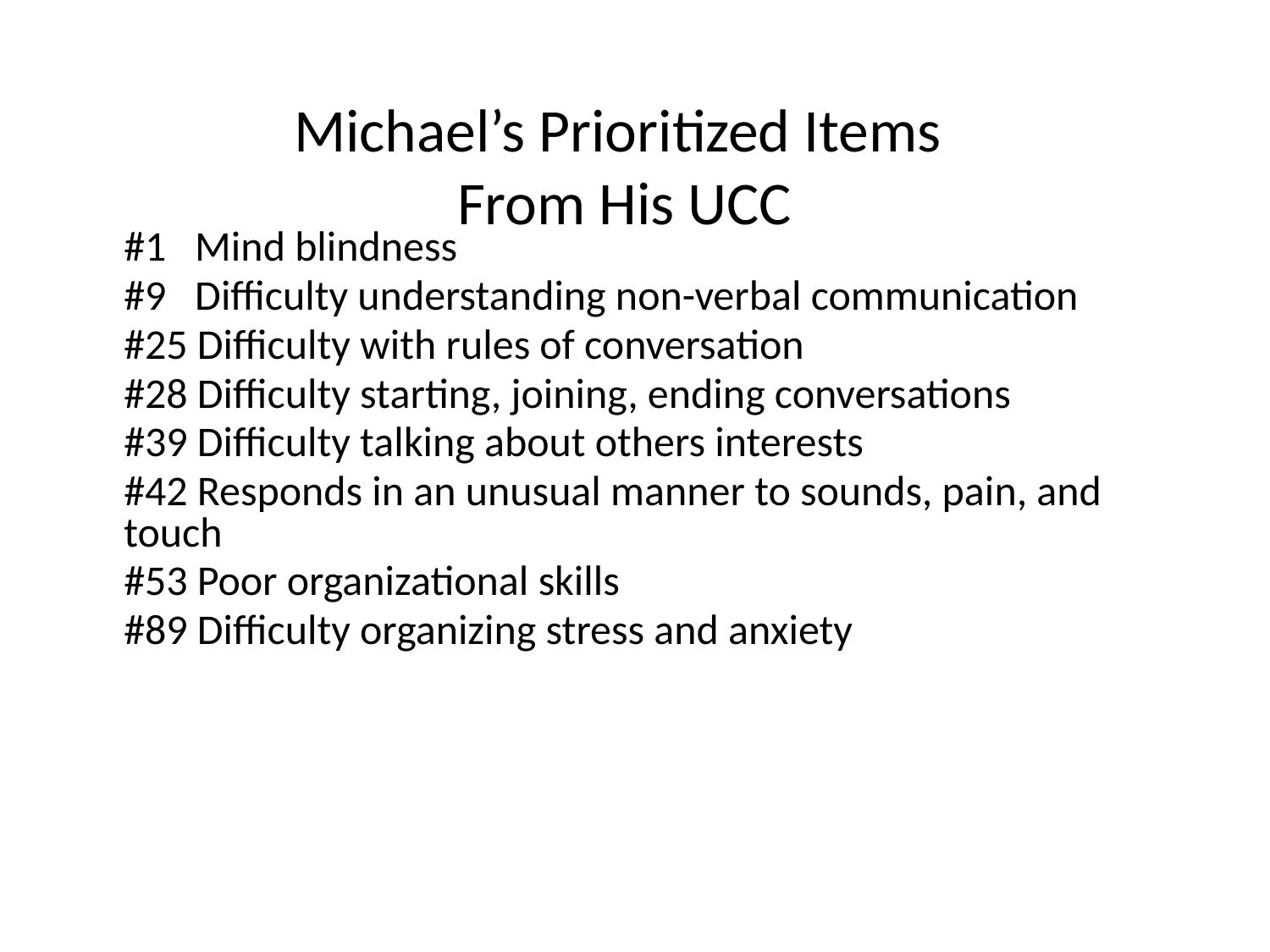

# Michael’s Prioritized Items From His UCC
	#1   Mind blindness
	#9   Difficulty understanding non-verbal communication
	#25 Difficulty with rules of conversation
	#28 Difficulty starting, joining, ending conversations
	#39 Difficulty talking about others interests
	#42 Responds in an unusual manner to sounds, pain, and touch
	#53 Poor organizational skills
	#89 Difficulty organizing stress and anxiety